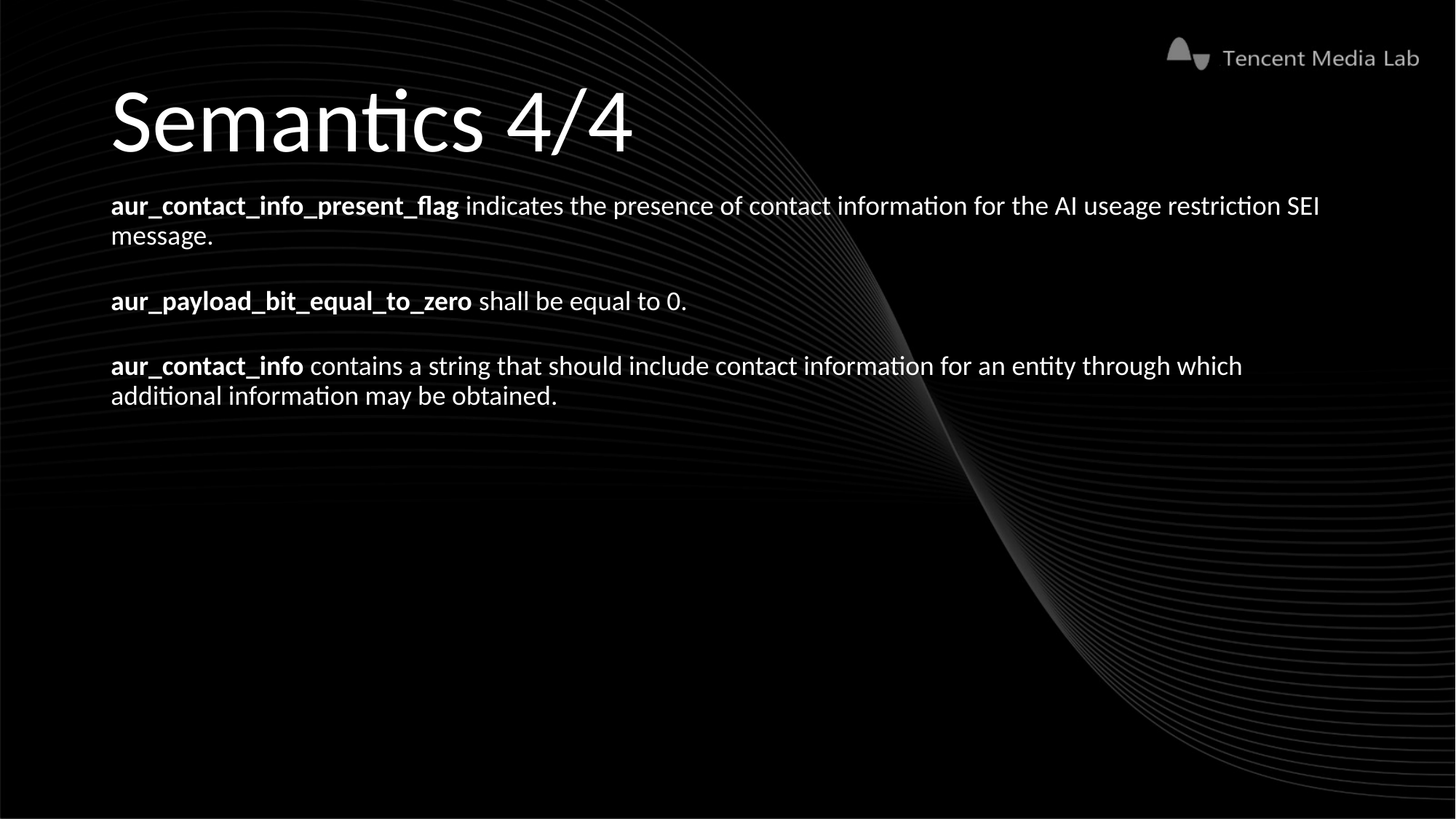

# Semantics 4/4
aur_contact_info_present_flag indicates the presence of contact information for the AI useage restriction SEI message.

aur_payload_bit_equal_to_zero shall be equal to 0.

aur_contact_info contains a string that should include contact information for an entity through which additional information may be obtained.